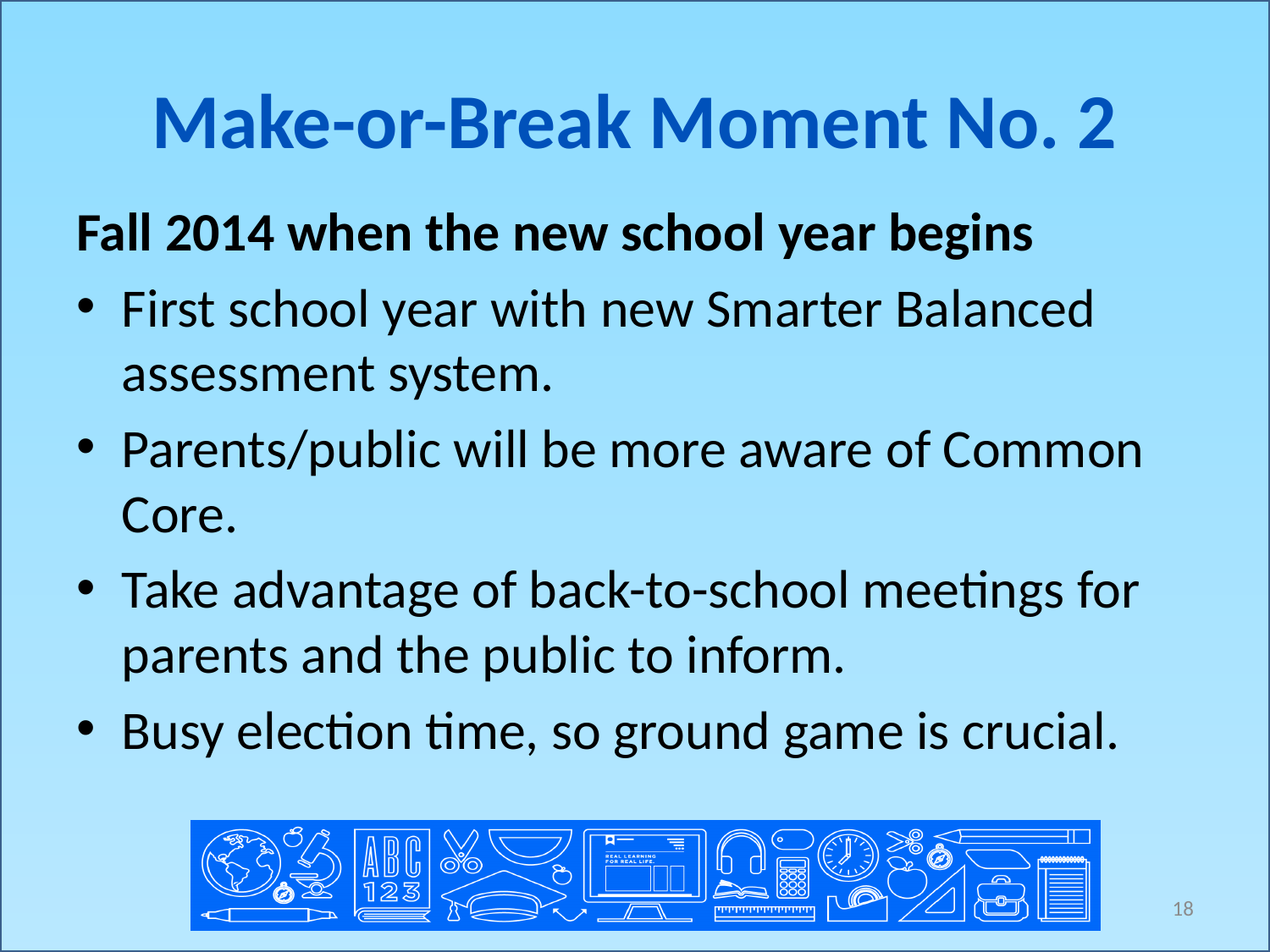

# Make-or-Break Moment No. 2
Fall 2014 when the new school year begins
First school year with new Smarter Balanced assessment system.
Parents/public will be more aware of Common Core.
Take advantage of back-to-school meetings for parents and the public to inform.
Busy election time, so ground game is crucial.
18